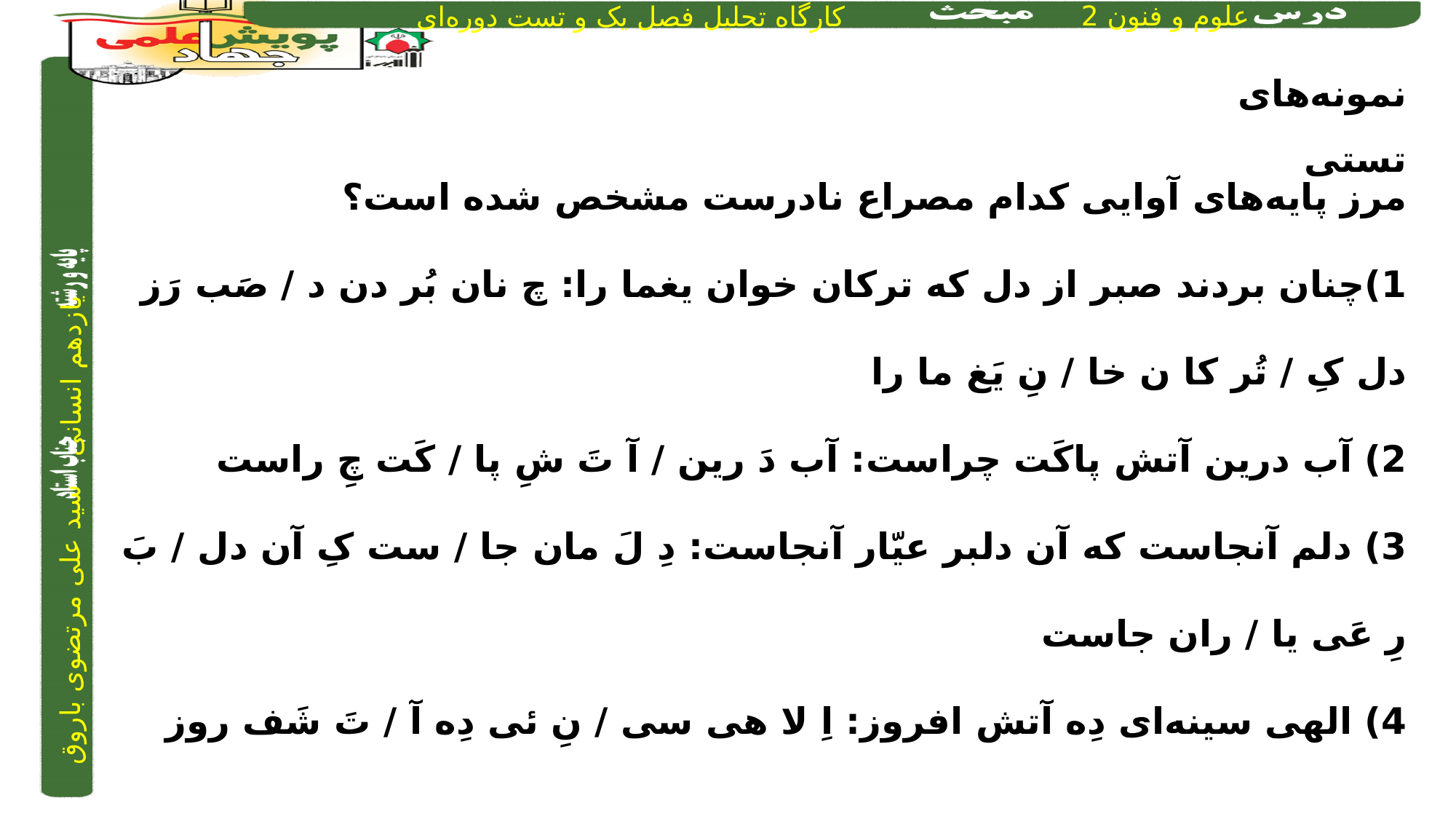

نمونه‌های تستی
مرز پایه‌های آوایی کدام مصراع نادرست مشخص شده است؟
1)چنان بردند صبر از دل که ترکان خوان یغما را: چ نان بُر دن د / صَب رَز دل کِ / تُر کا ن خا / نِ یَغ ما را
2) آب درین آتش پاکَت چراست: آب دَ رین / آ تَ شِ پا / کَت چِ راست
3) دلم آنجاست که آن دلبر عیّار آنجاست: دِ لَ مان جا / ست کِ آن دل / بَ رِ عَی یا / ران جاست
4) الهی سینه‌ای دِه آتش افروز: اِ لا هی سی / نِ ئی دِه آ / تَ شَف روز

2